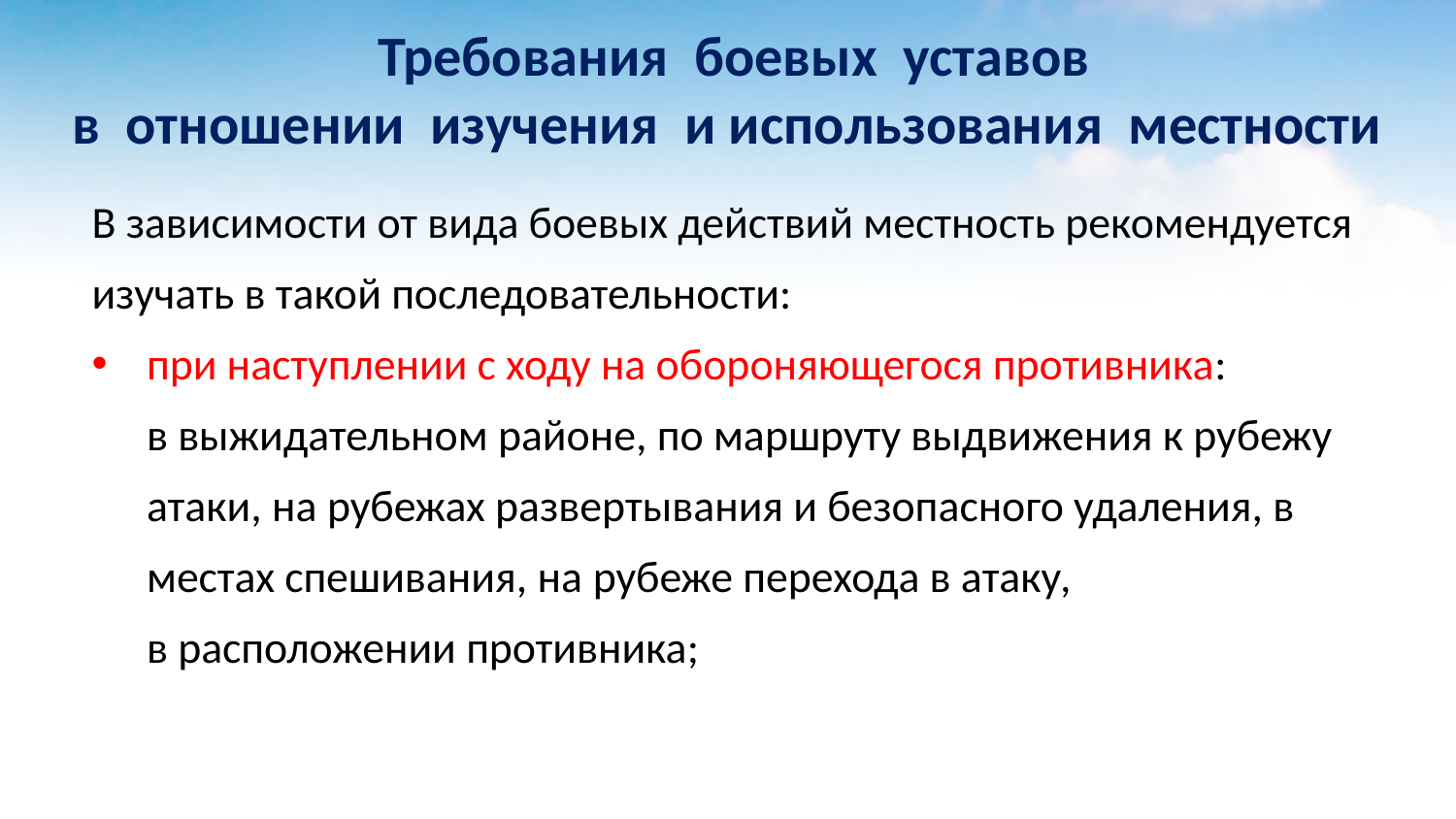

# Требования  боевых  уставов в  отношении  изучения  и использования  местности
В зависимости от вида боевых действий местность рекомендуется изучать в такой последовательности:
при наступлении с ходу на обороняющегося противника: в выжидательном районе, по маршруту выдвижения к рубежу атаки, на рубежах развертывания и безопасного удаления, в местах спешивания, на рубеже перехода в атаку, в расположении противника;